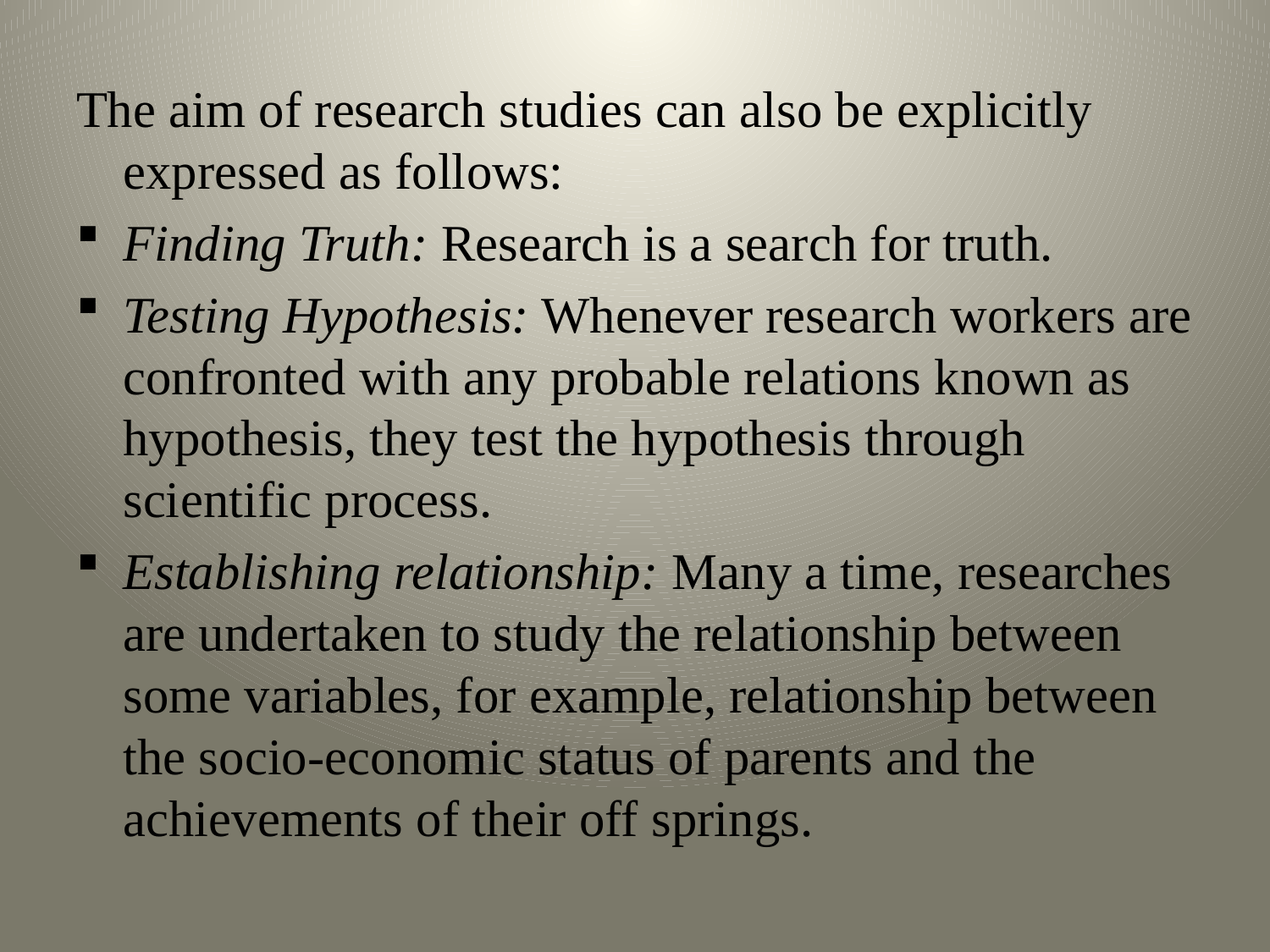

The aim of research studies can also be explicitly expressed as follows:
Finding Truth: Research is a search for truth.
Testing Hypothesis: Whenever research workers are confronted with any probable relations known as hypothesis, they test the hypothesis through scientific process.
Establishing relationship: Many a time, researches are undertaken to study the relationship between some variables, for example, relationship between the socio-economic status of parents and the achievements of their off springs.